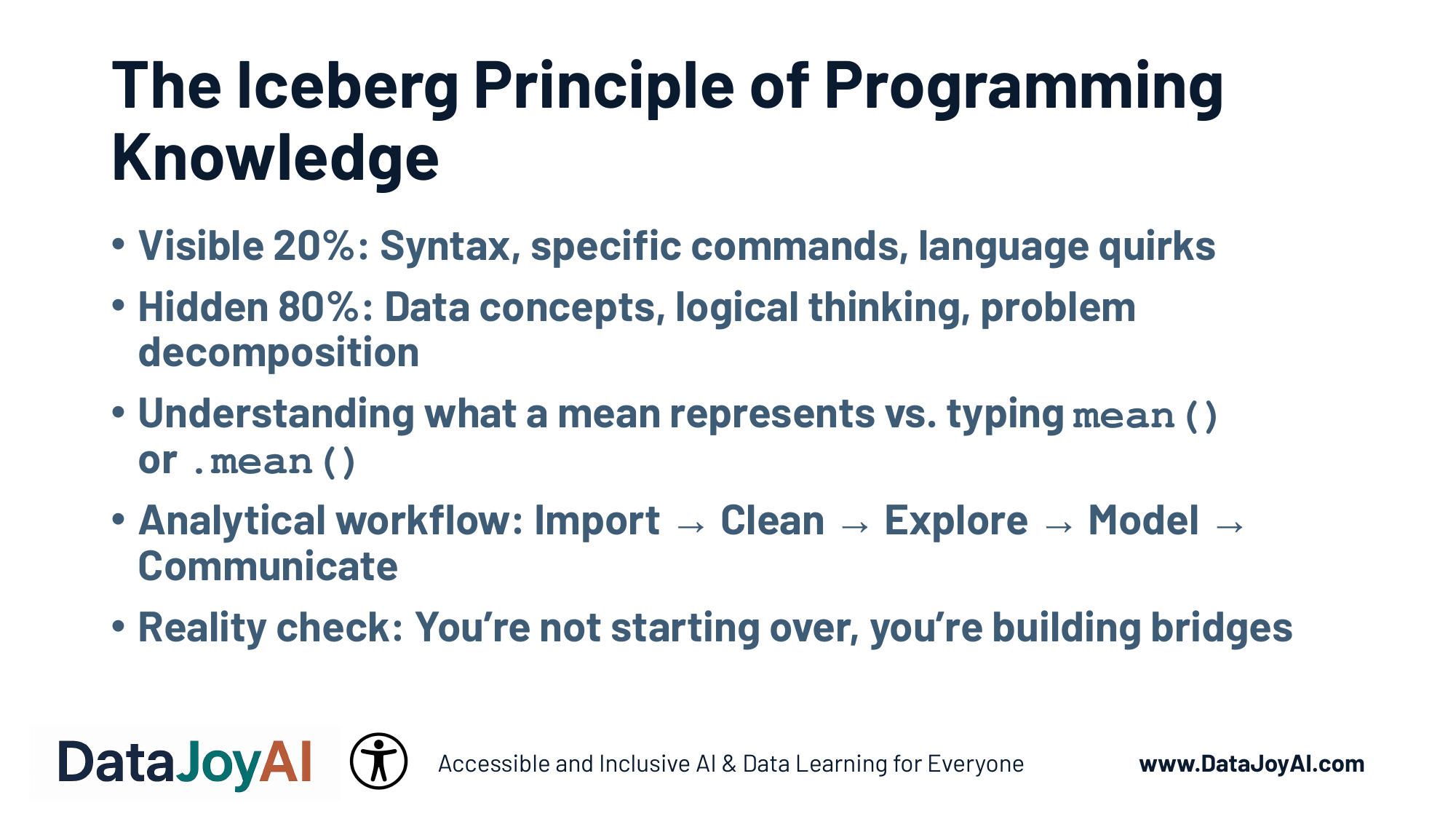

# The Iceberg Principle of Programming Knowledge
Visible 20%: Syntax, specific commands, language quirks
Hidden 80%: Data concepts, logical thinking, problem decomposition
Understanding what a mean represents vs. typing mean() or .mean()
Analytical workflow: Import → Clean → Explore → Model → Communicate
Reality check: You’re not starting over, you’re building bridges